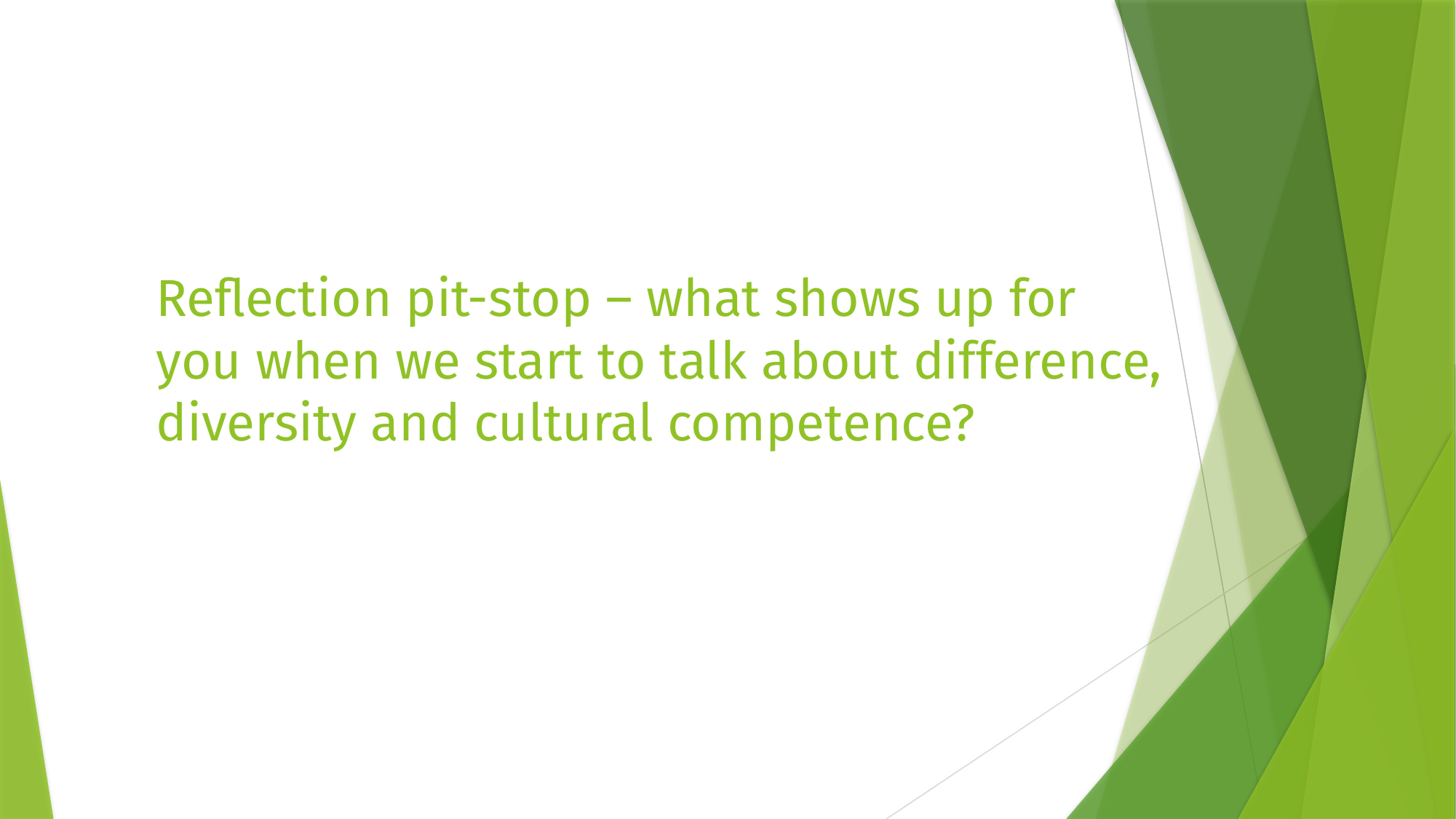

# Reflection pit-stop – what shows up for you when we start to talk about difference, diversity and cultural competence?